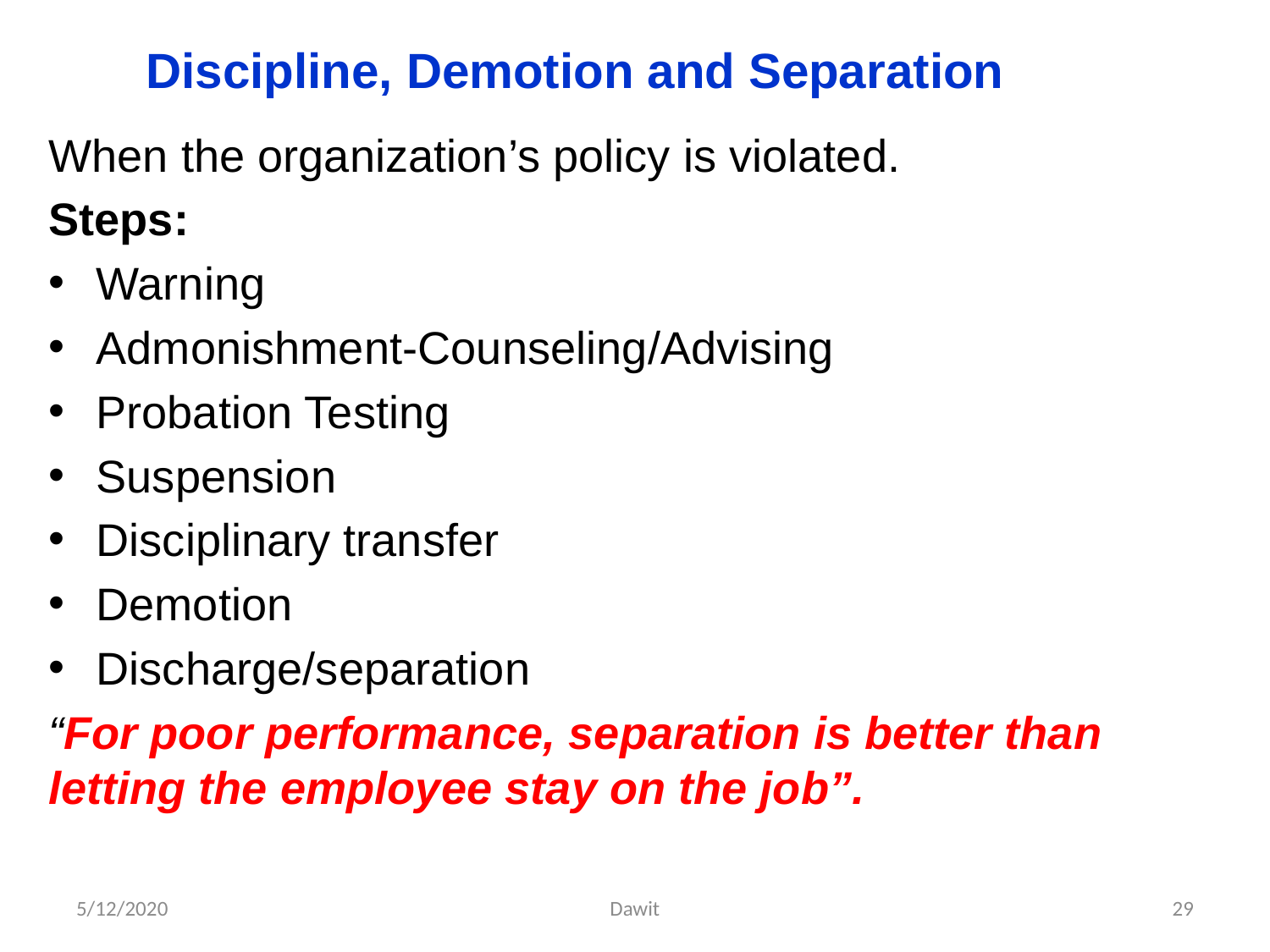

# Discipline, Demotion and Separation
When the organization’s policy is violated.
Steps:
Warning
Admonishment-Counseling/Advising
Probation Testing
Suspension
Disciplinary transfer
Demotion
Discharge/separation
“For poor performance, separation is better than letting the employee stay on the job”.

5/12/2020
Dawit
29